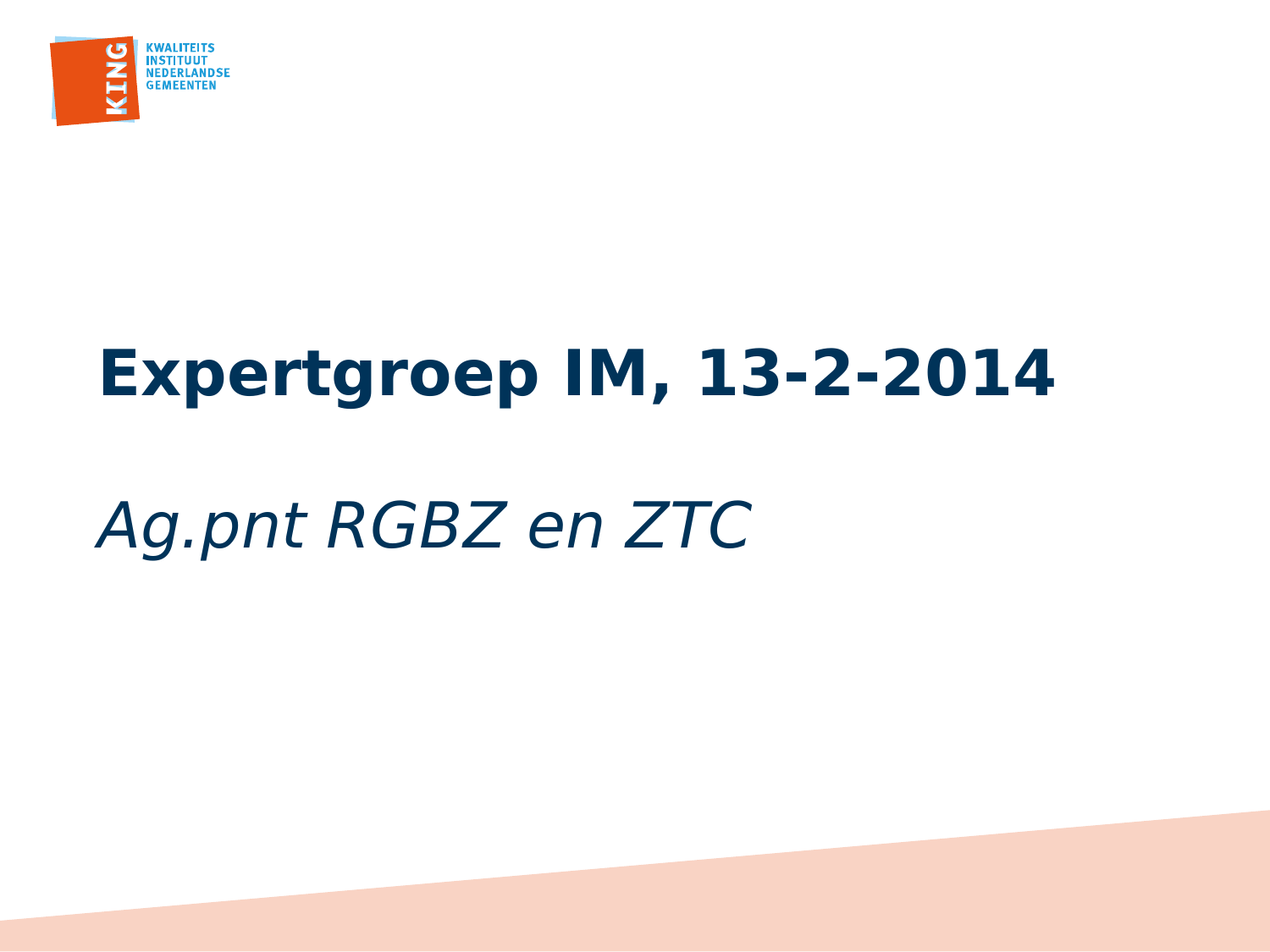

# Expertgroep IM, 13-2-2014 Ag.pnt RGBZ en ZTC